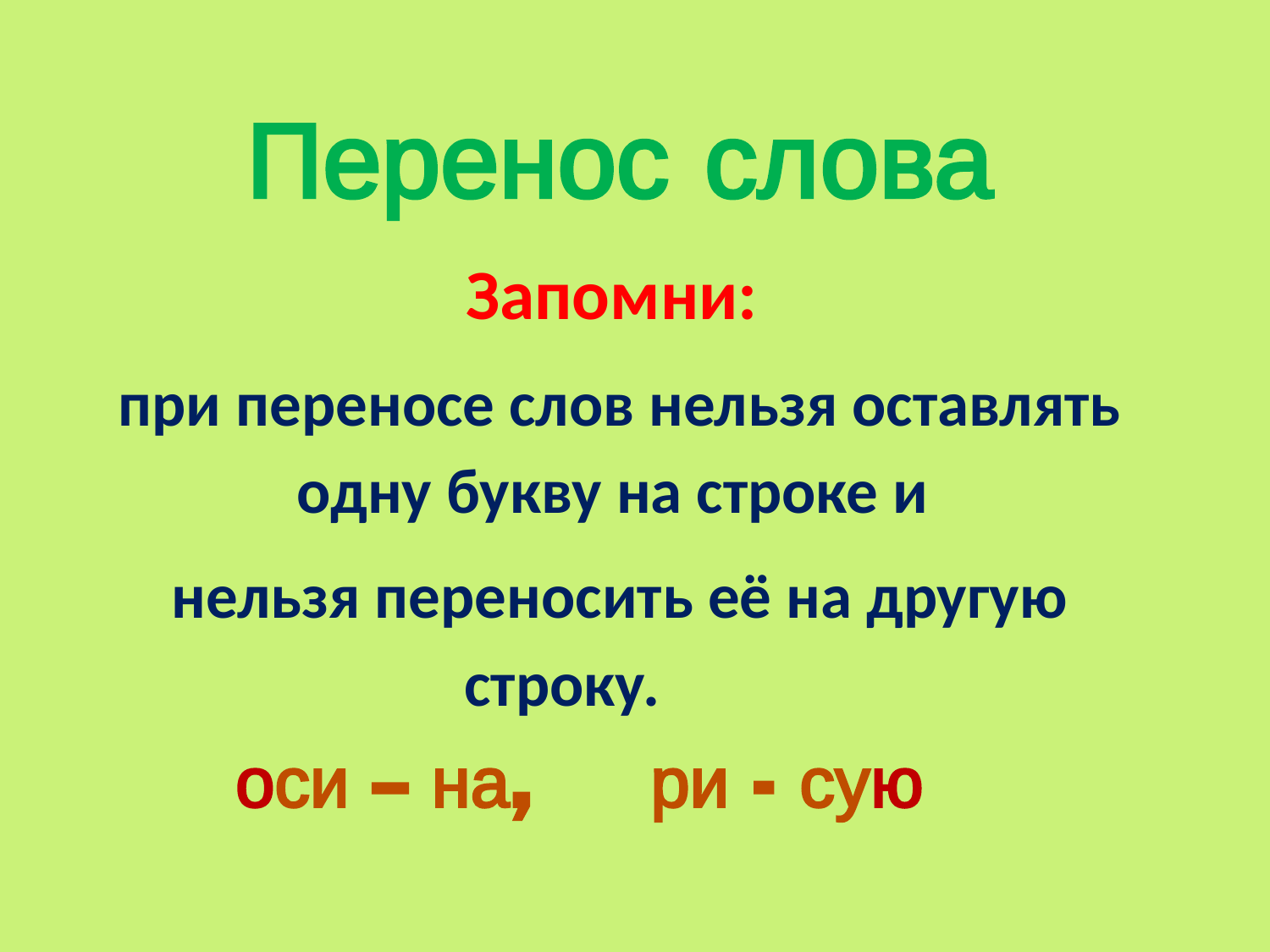

Перенос слова
Запомни:
при переносе слов нельзя оставлять одну букву на строке и
нельзя переносить её на другую строку.
       оси – на,     ри - сую